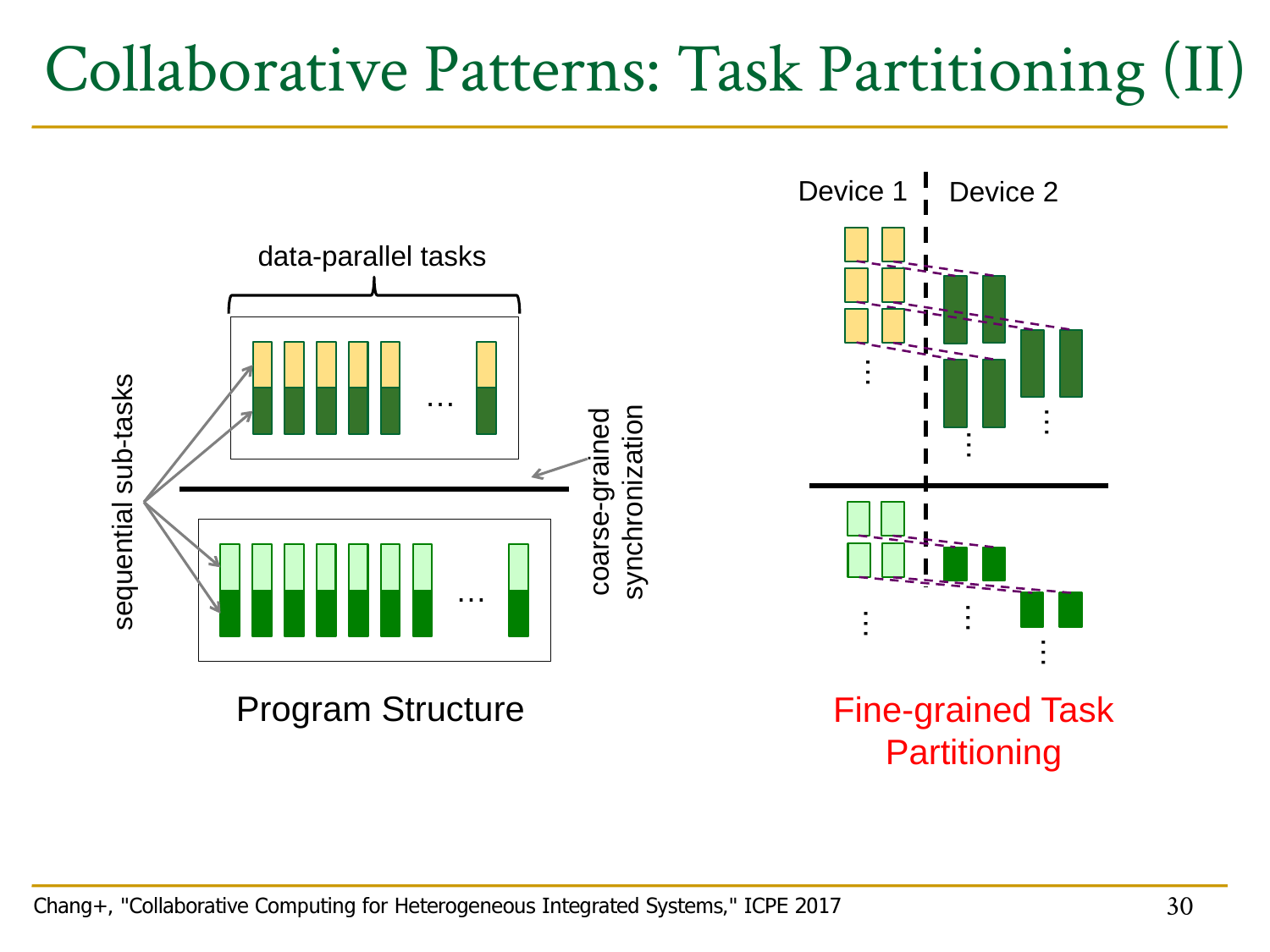

# Collaborative Patterns: Task Partitioning (II)

Device 1
Device 2

data-parallel tasks

…

…

…
…
coarse-grained synchronization
sequential sub-tasks

…

…
…
…
Program Structure
Fine-grained Task Partitioning
30
Chang+, "Collaborative Computing for Heterogeneous Integrated Systems," ICPE 2017